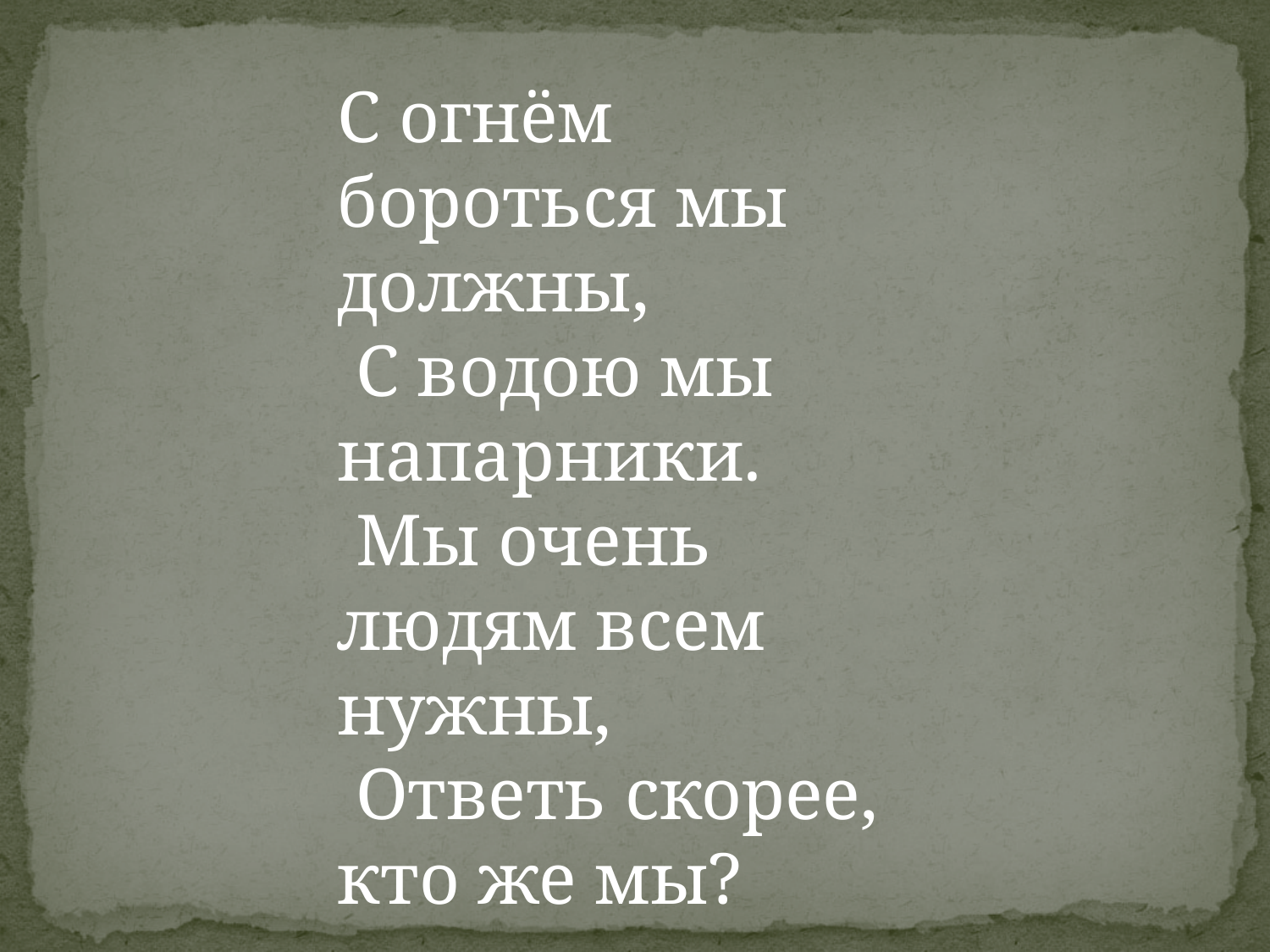

С огнём бороться мы должны,
 С водою мы напарники.
 Мы очень людям всем нужны,
 Ответь скорее, кто же мы?